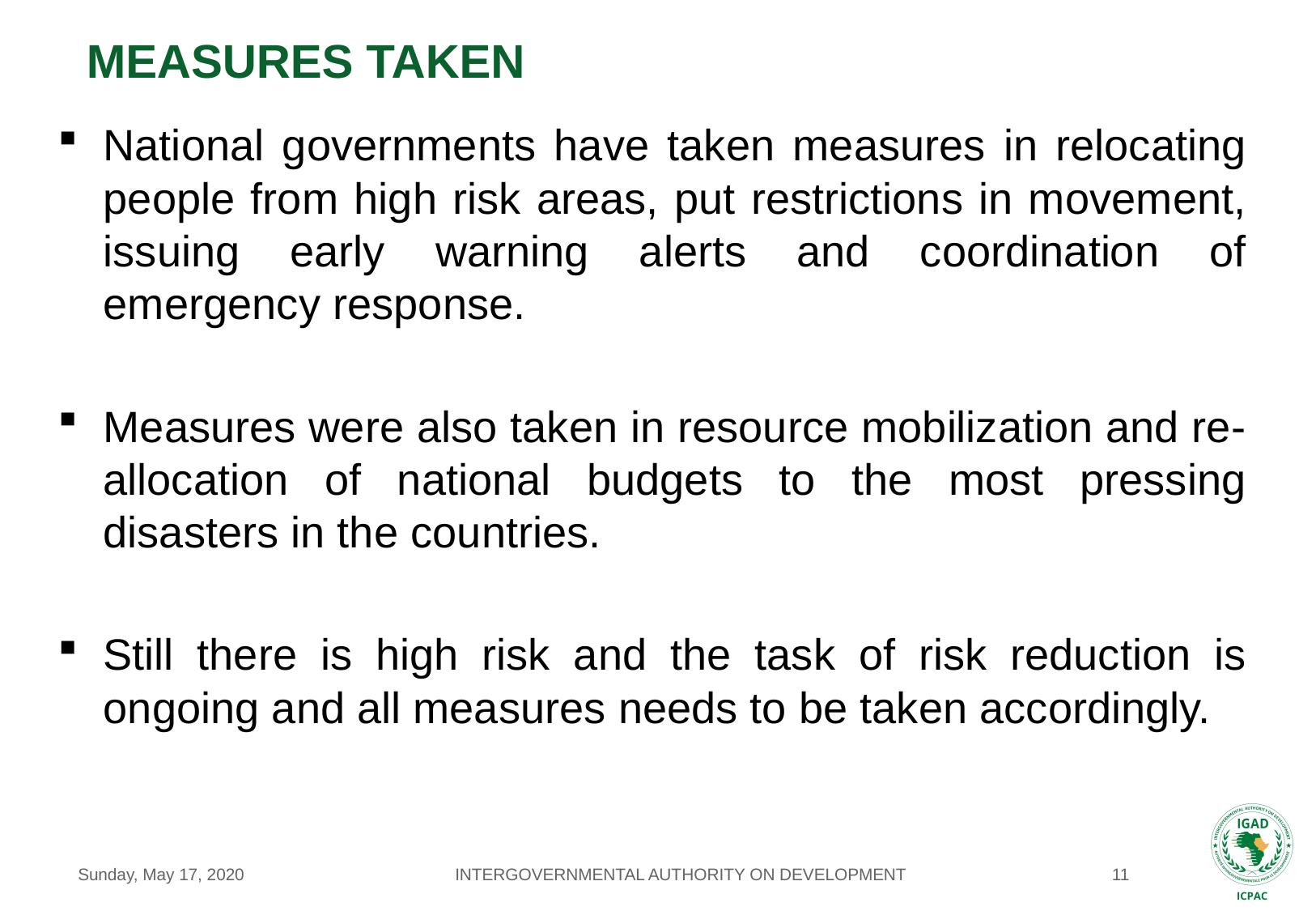

# Measures Taken
National governments have taken measures in relocating people from high risk areas, put restrictions in movement, issuing early warning alerts and coordination of emergency response.

Measures were also taken in resource mobilization and re-allocation of national budgets to the most pressing disasters in the countries.

Still there is high risk and the task of risk reduction is ongoing and all measures needs to be taken accordingly.

INTERGOVERNMENTAL AUTHORITY ON DEVELOPMENT
Sunday, May 17, 2020
11